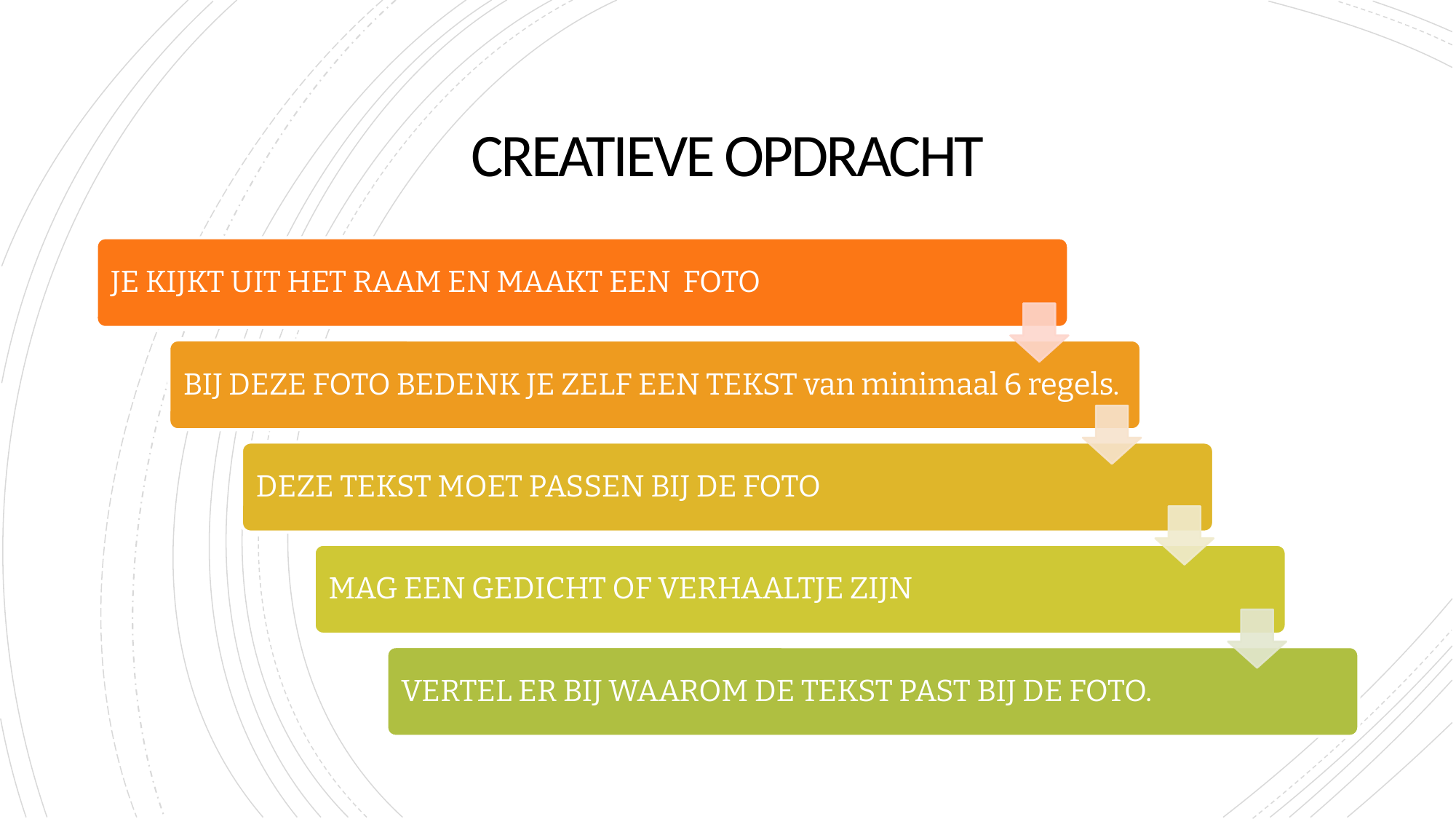

# CREATIEVE OPDRACHT

JE KIJKT UIT HET RAAM EN MAAKT EEN  FOTO
BIJ DEZE FOTO BEDENK JE ZELF EEN TEKST van minimaal 6 regels.
DEZE TEKST MOET PASSEN BIJ DE FOTO
MAG EEN GEDICHT OF VERHAALTJE ZIJN
VERTEL ER BIJ WAAROM DE TEKST PAST BIJ DE FOTO.